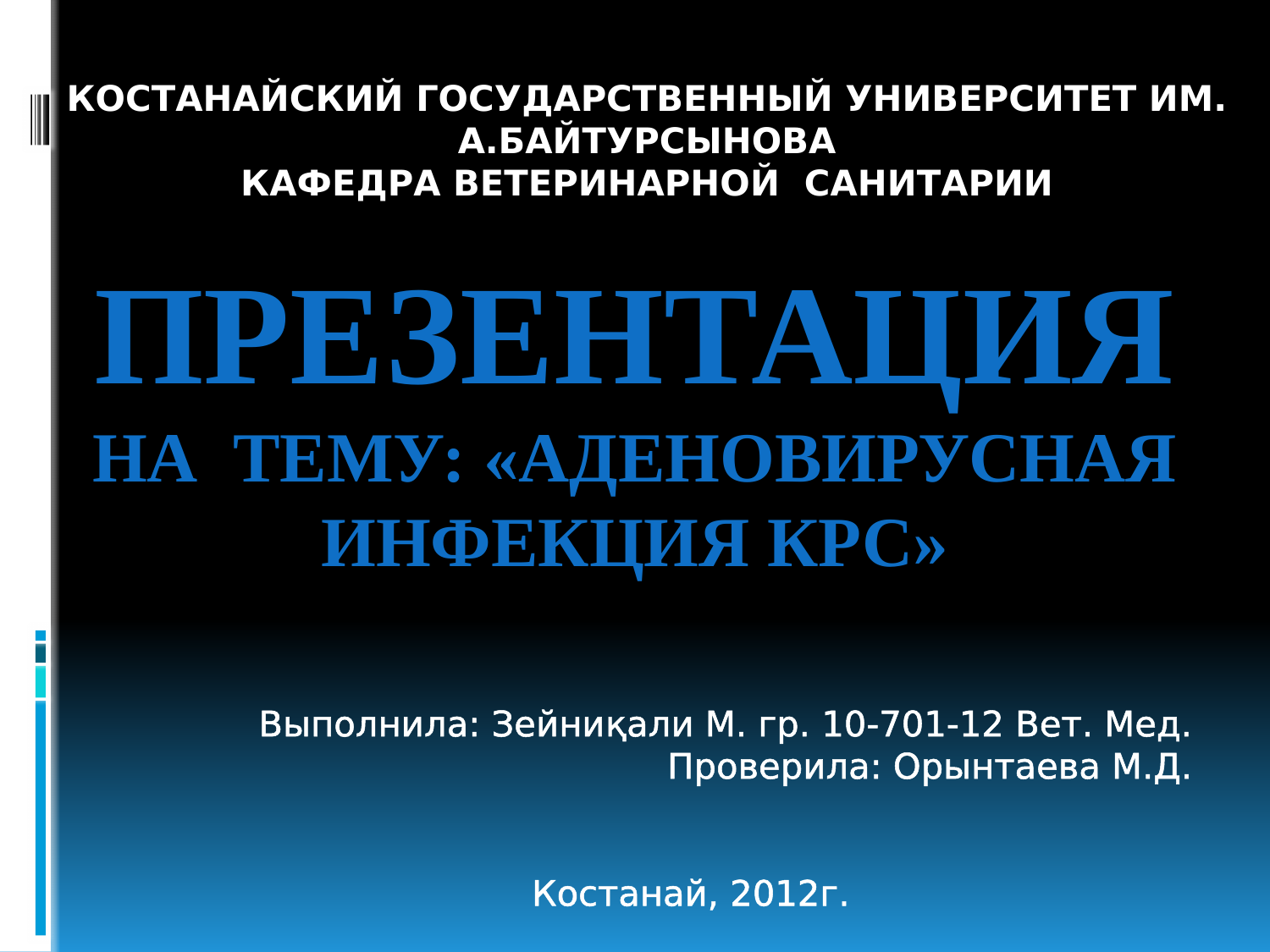

# Костанайский Государственный университет им. А.Байтурсынова Кафедра Ветеринарной  санитарии
Презентация
На  тему: «Аденовирусная инфекция КРС»

Выполнила: Зейниқали М. гр. 10-701-12 Вет. Мед.
Проверила: Орынтаева М.Д.

Костанай, 2012г.